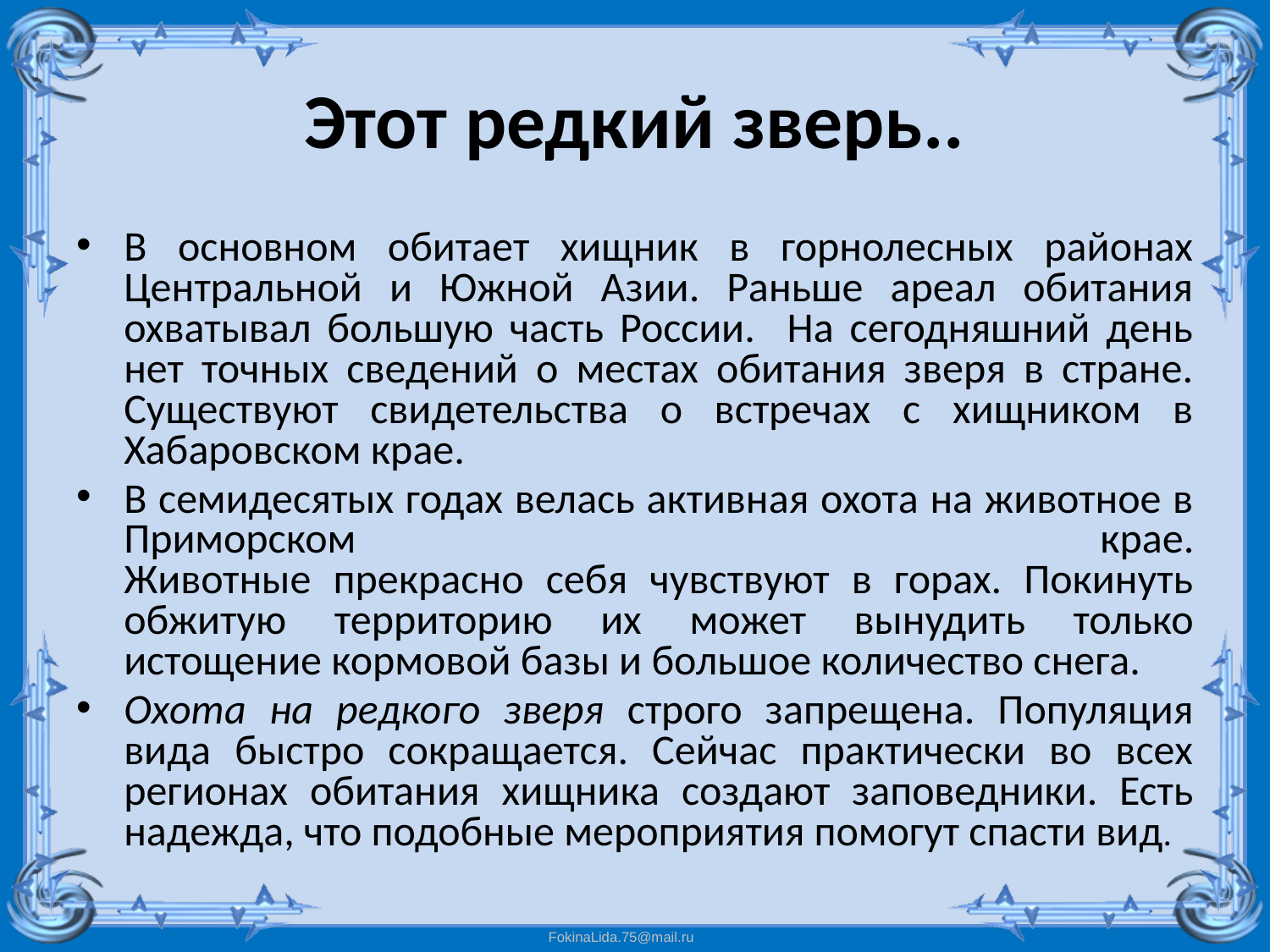

# Этот редкий зверь..
В основном обитает хищник в горнолесных районах Центральной и Южной Азии. Раньше ареал обитания охватывал большую часть России.  На сегодняшний день нет точных сведений о местах обитания зверя в стране. Существуют свидетельства о встречах с хищником в Хабаровском крае.
В семидесятых годах велась активная охота на животное в Приморском крае.
Животные прекрасно себя чувствуют в горах. Покинуть обжитую территорию их может вынудить только истощение кормовой базы и большое количество снега.
Охота на редкого зверя строго запрещена. Популяция вида быстро сокращается. Сейчас практически во всех регионах обитания хищника создают заповедники. Есть надежда, что подобные мероприятия помогут спасти вид.